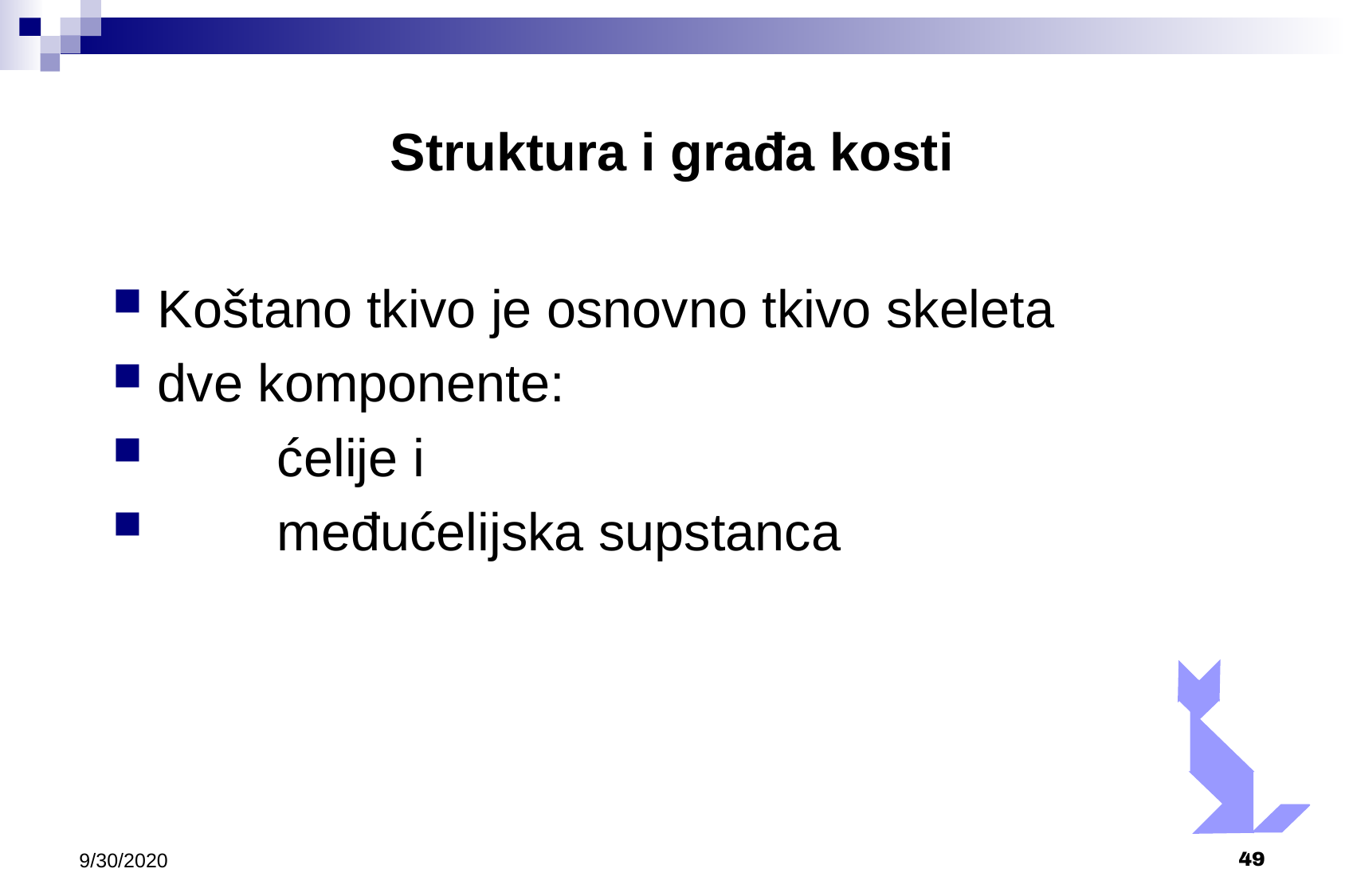

# Struktura i građa kosti
Koštano tkivo je osnovno tkivo skeleta
dve komponente:
	ćelije i
	međućelijska supstanca

9/30/2020
49